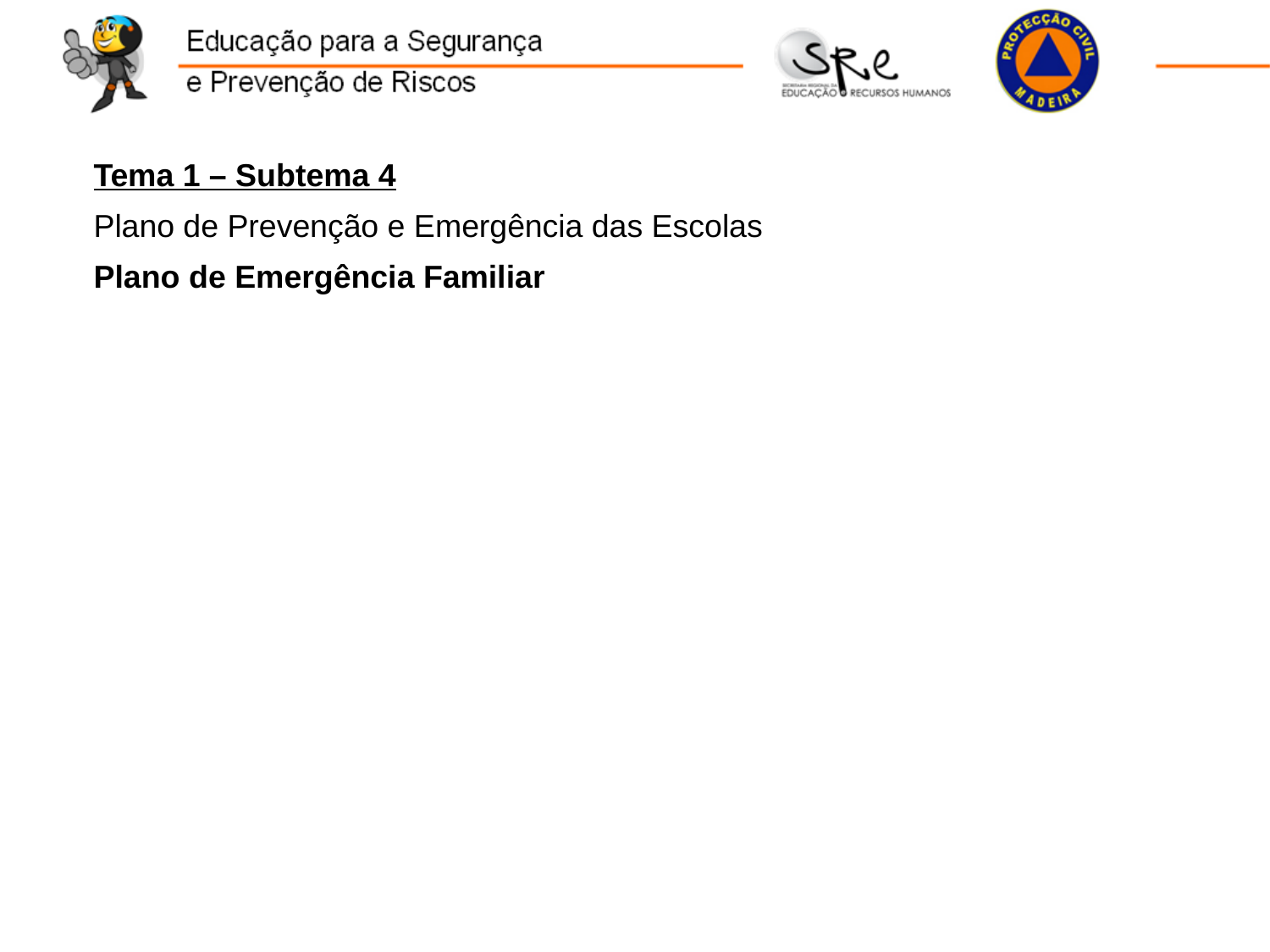

Tema 1 – Subtema 4
Plano de Prevenção e Emergência das Escolas
Plano de Emergência Familiar